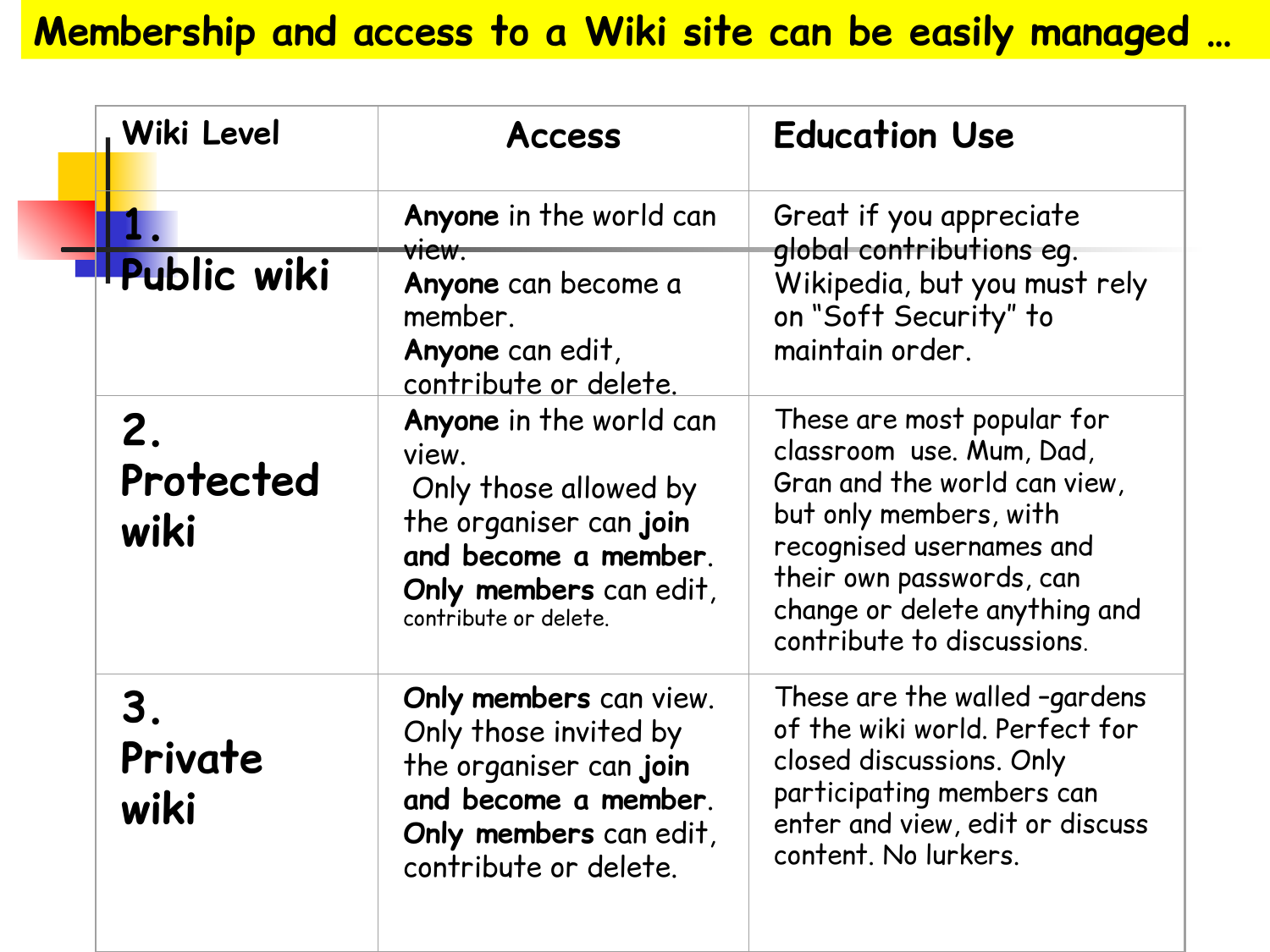

Membership and access to a Wiki site can be easily managed …

Wiki Level

Access

Education Use

1.
Public wiki

Anyone in the world can view.
Anyone can become a member.
Anyone can edit, contribute or delete.

Great if you appreciate global contributions eg.  Wikipedia, but you must rely on “Soft Security” to maintain order.

2. Protected wiki

Anyone in the world can view.
 Only those allowed by the organiser can join and become a member.
Only members can edit, contribute or delete.

These are most popular for classroom  use. Mum, Dad, Gran and the world can view, but only members, with recognised usernames and their own passwords, can change or delete anything and contribute to discussions.

3.
Private wiki

Only members can view.
Only those invited by the organiser can join and become a member.
Only members can edit, contribute or delete.

These are the walled –gardens of the wiki world. Perfect for closed discussions. Only participating members can enter and view, edit or discuss content. No lurkers.